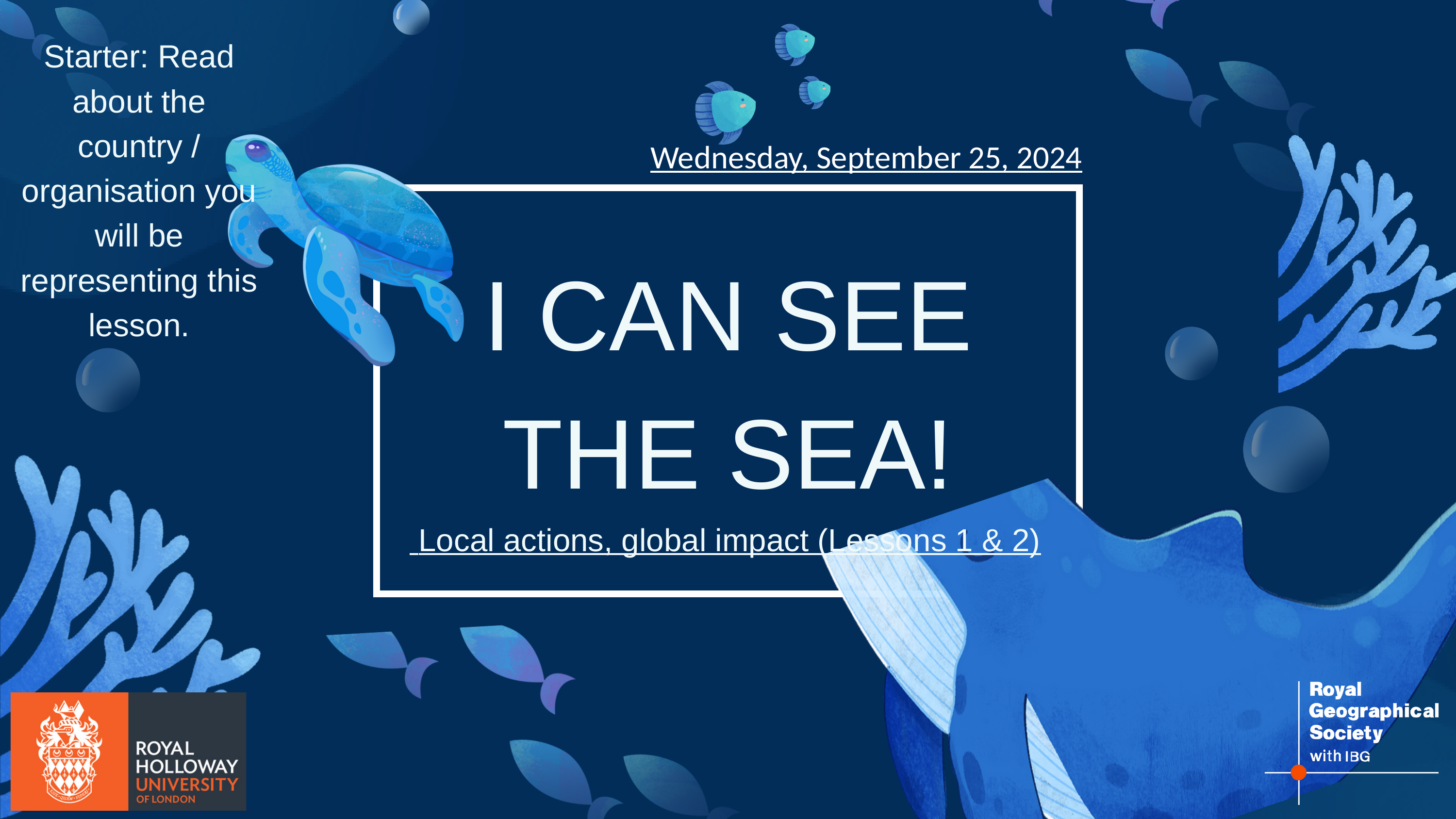

Starter: Read about the country / organisation you will be representing this lesson.

Wednesday, September 25, 2024

I CAN SEE THE SEA!

 Local actions, global impact (Lessons 1 & 2)